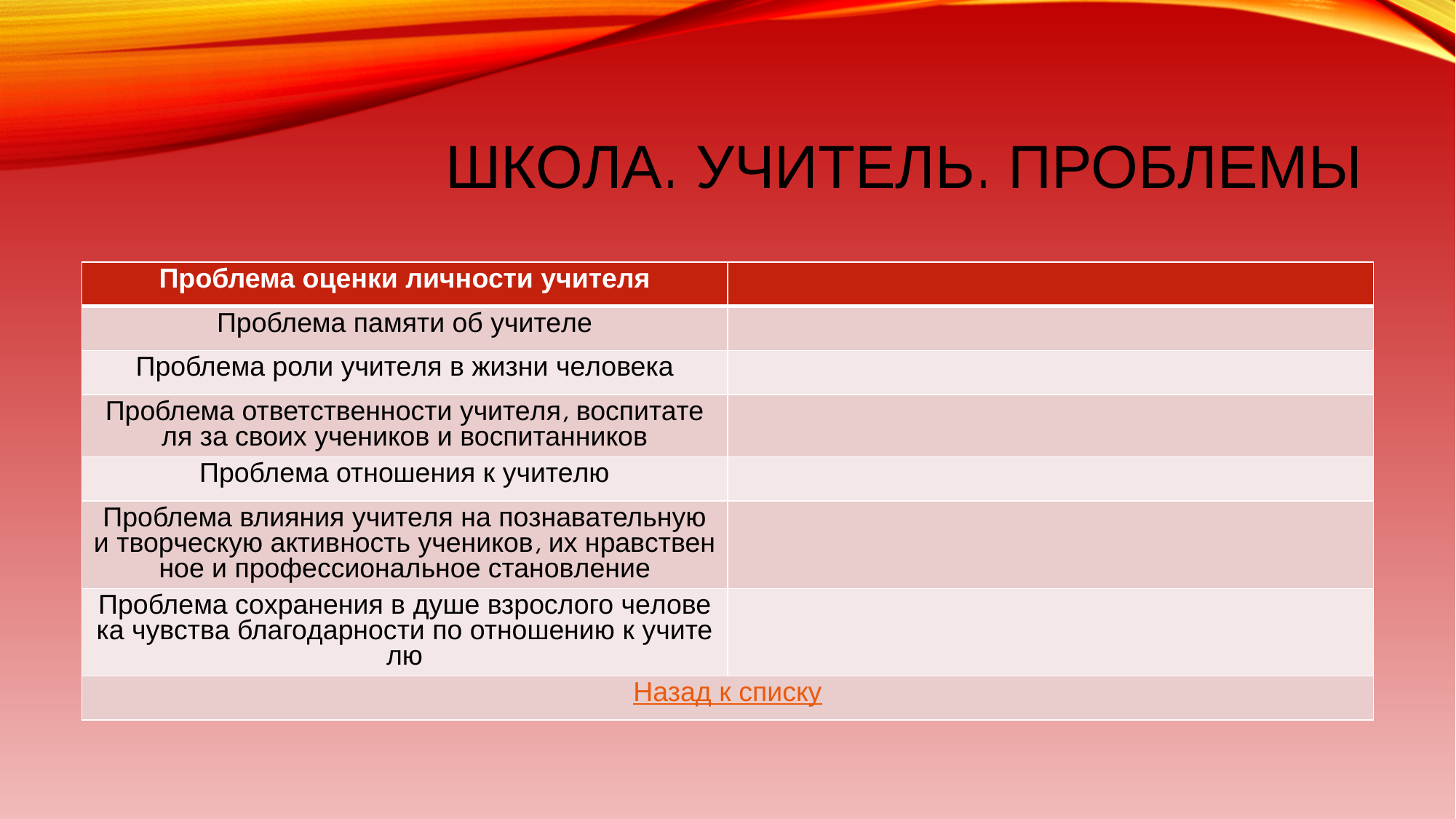

# Школа. Учитель. Проблемы
| Проблема оценки личности учителя |  |
| --- | --- |
| Про­бле­ма па­мя­ти об учи­те­ле |  |
| Про­бле­ма роли учи­те­ля в жизни че­ло­ве­ка |  |
| Про­бле­ма от­вет­ствен­но­сти учи­те­ля, вос­пи­та­те­ля за своих уче­ни­ков и вос­пи­тан­ни­ков |  |
| Про­бле­ма от­но­ше­ния к учи­те­лю |  |
| Про­бле­ма вли­я­ния учи­те­ля на по­зна­ва­тель­ную и твор­че­скую ак­тив­ность уче­ни­ков, их нрав­ствен­ное и про­фес­си­о­наль­ное ста­нов­ле­ние |  |
| Про­бле­ма со­хра­не­ния в душе взрос­ло­го че­ло­ве­ка чув­ства бла­го­дар­но­сти по от­но­ше­нию к учи­те­лю |  |
| Назад к списку |  |